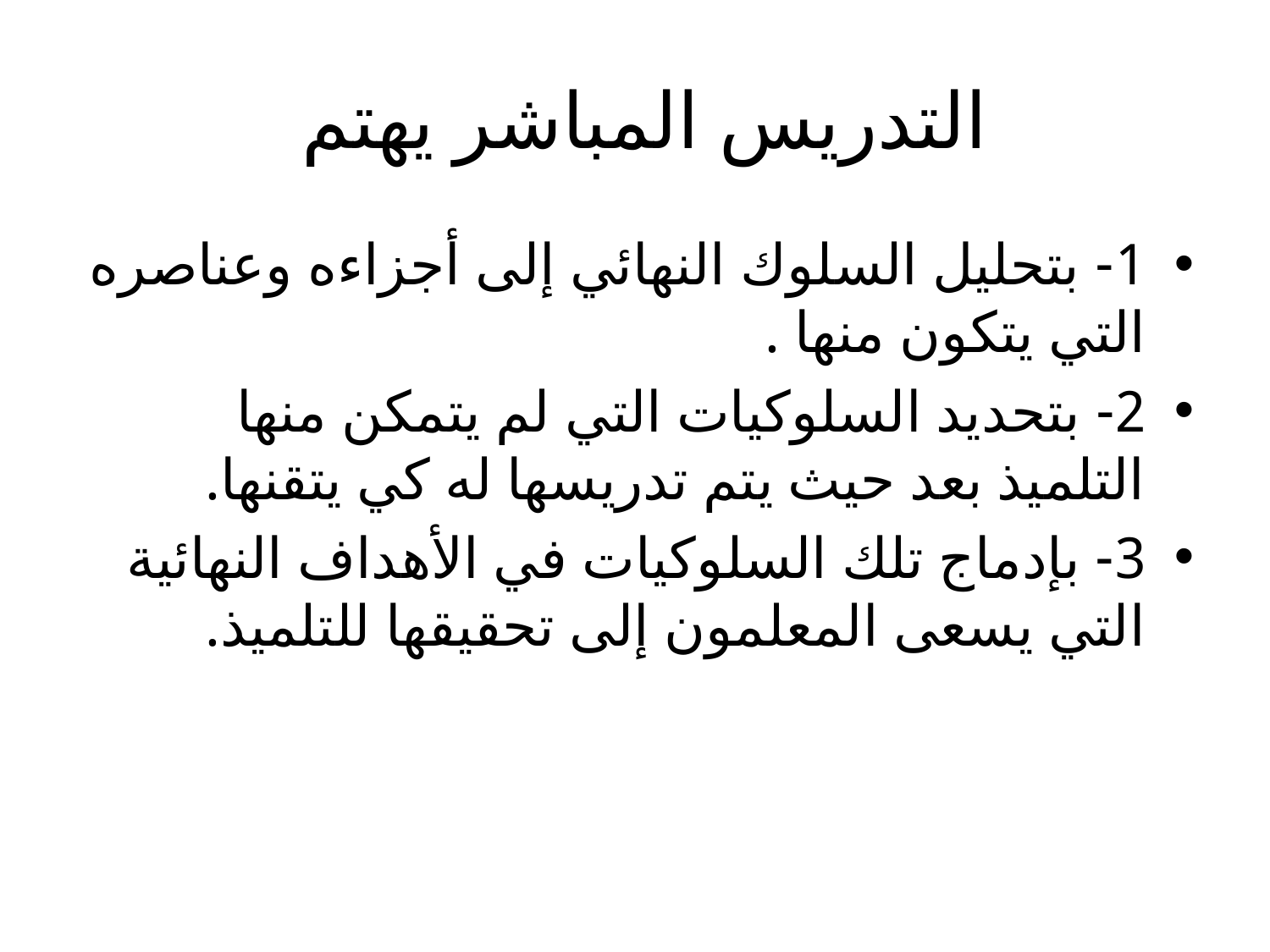

# التدريس المباشر يهتم
1- بتحليل السلوك النهائي إلى أجزاءه وعناصره التي يتكون منها .
2- بتحديد السلوكيات التي لم يتمكن منها التلميذ بعد حيث يتم تدريسها له كي يتقنها.
3- بإدماج تلك السلوكيات في الأهداف النهائية التي يسعى المعلمون إلى تحقيقها للتلميذ.